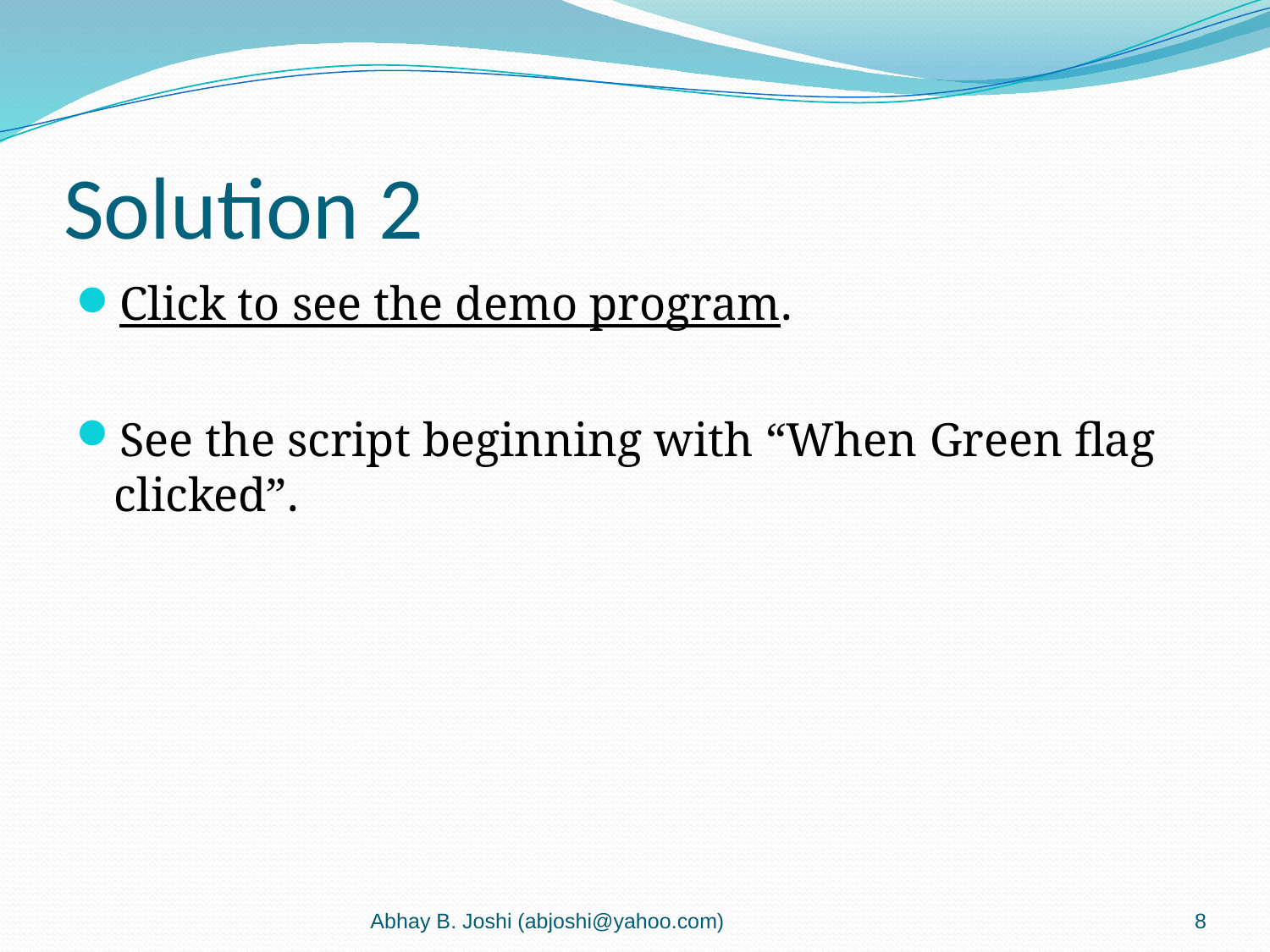

# Solution 2
Click to see the demo program.

See the script beginning with “When Green flag clicked”.
Abhay B. Joshi (abjoshi@yahoo.com)
8